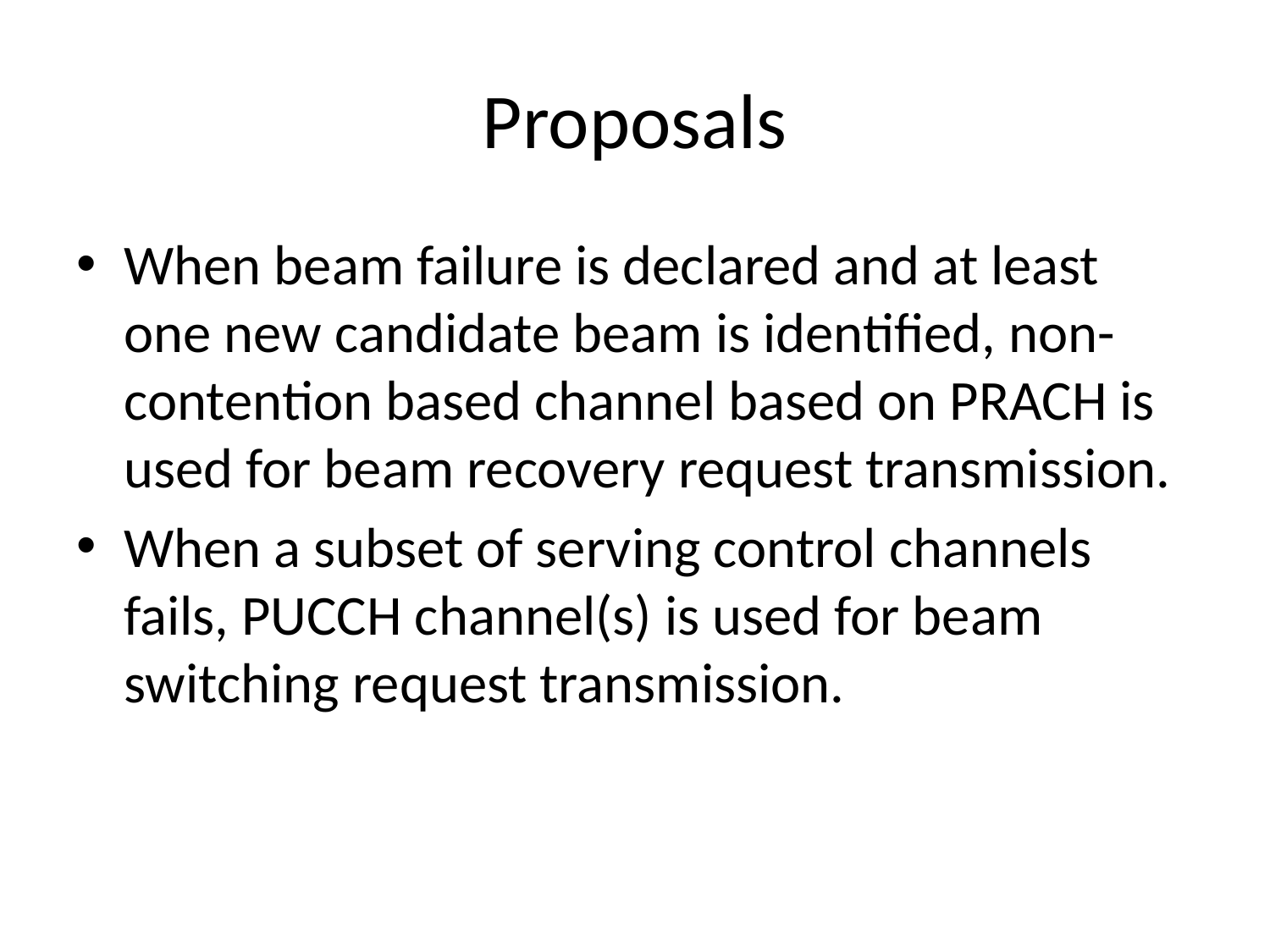

# Proposals
When beam failure is declared and at least one new candidate beam is identified, non-contention based channel based on PRACH is used for beam recovery request transmission.
When a subset of serving control channels fails, PUCCH channel(s) is used for beam switching request transmission.